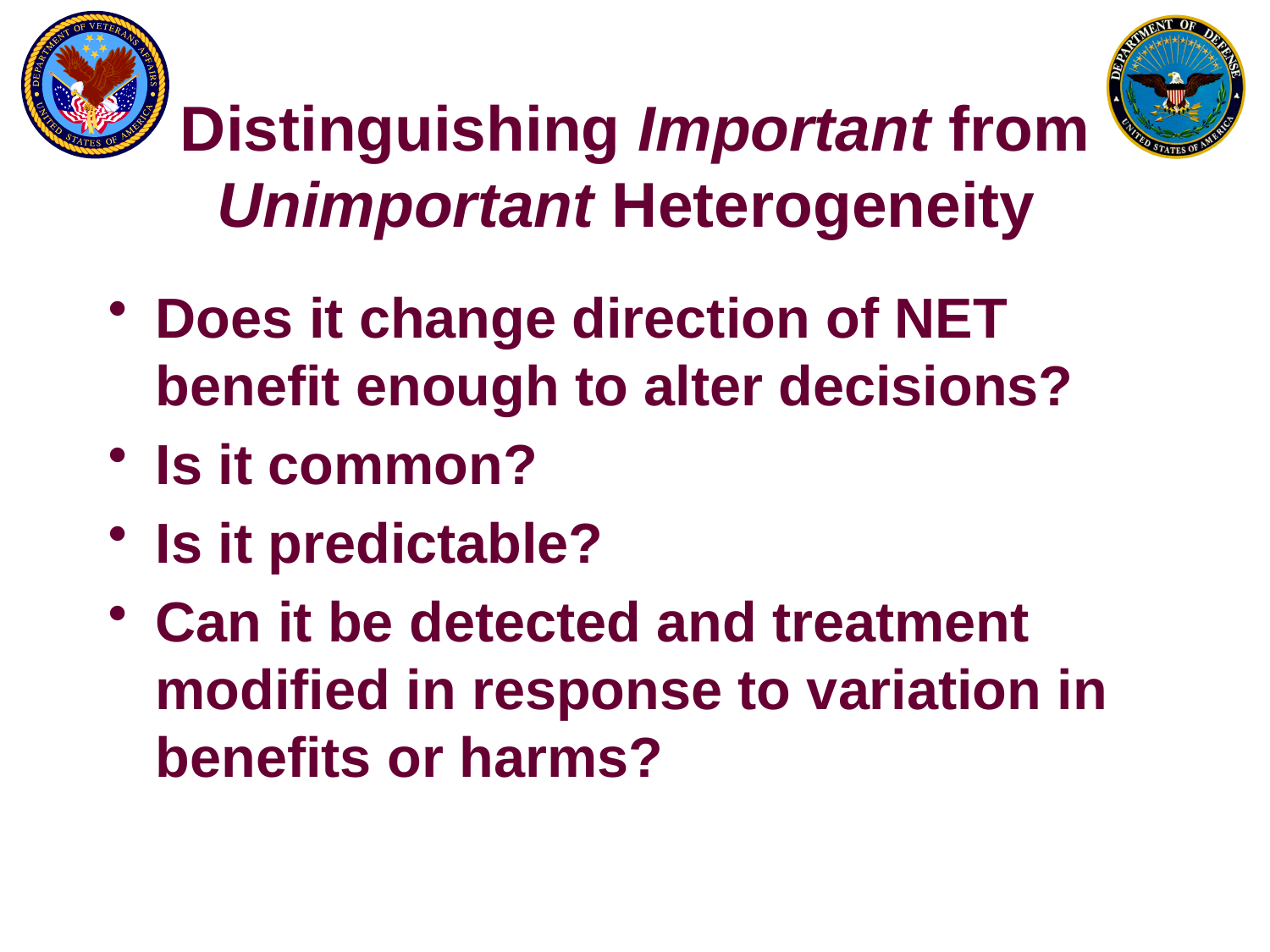

# Distinguishing Important from Unimportant Heterogeneity
Does it change direction of NET benefit enough to alter decisions?
Is it common?
Is it predictable?
Can it be detected and treatment modified in response to variation in benefits or harms?